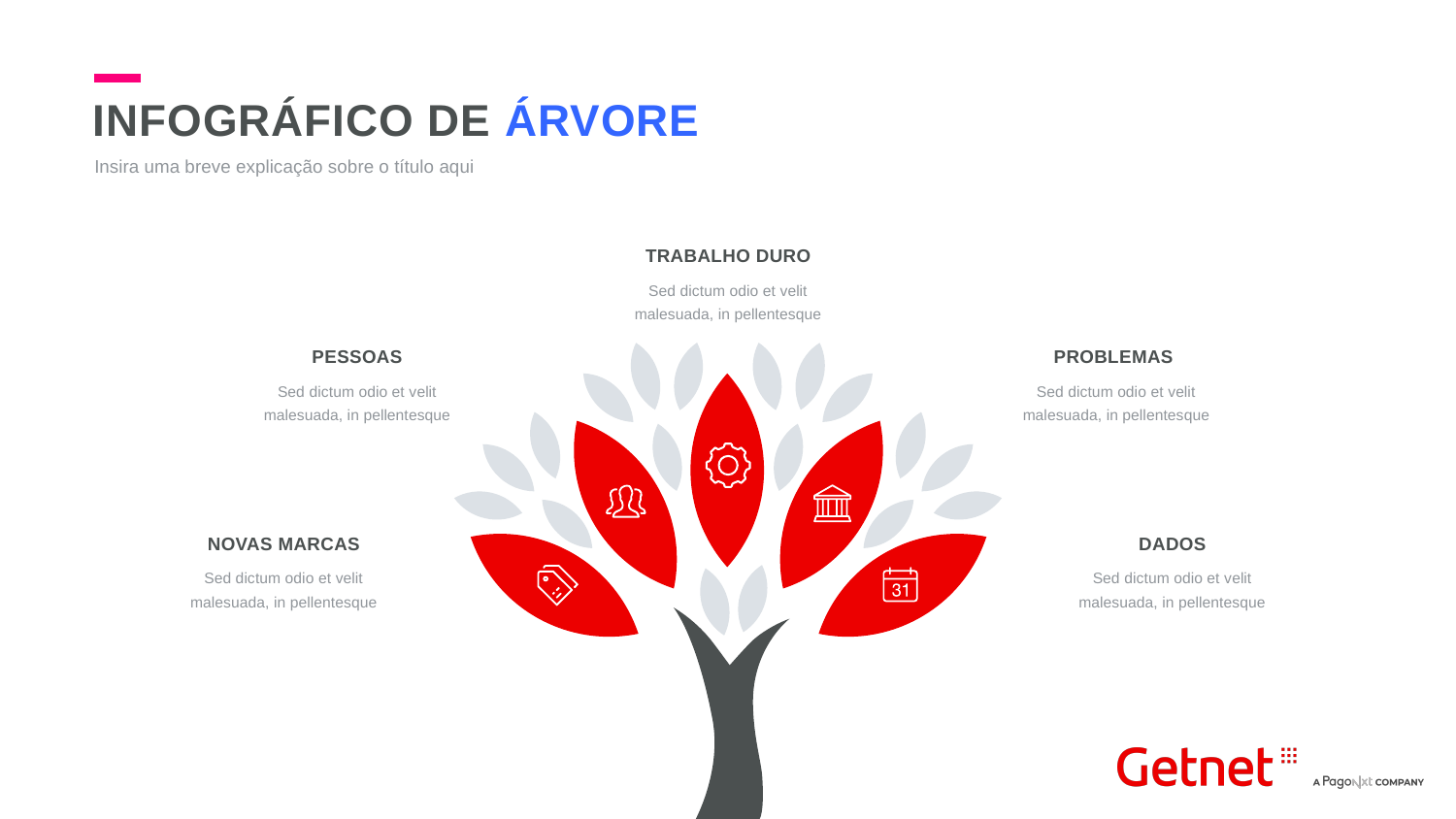

Infográfico de árvore
Insira uma breve explicação sobre o título aqui
Trabalho duro
Sed dictum odio et velit malesuada, in pellentesque

pessoas
Sed dictum odio et velit malesuada, in pellentesque
Problemas
Sed dictum odio et velit malesuada, in pellentesque
Novas marcas
Sed dictum odio et velit malesuada, in pellentesque
dados
Sed dictum odio et velit malesuada, in pellentesque